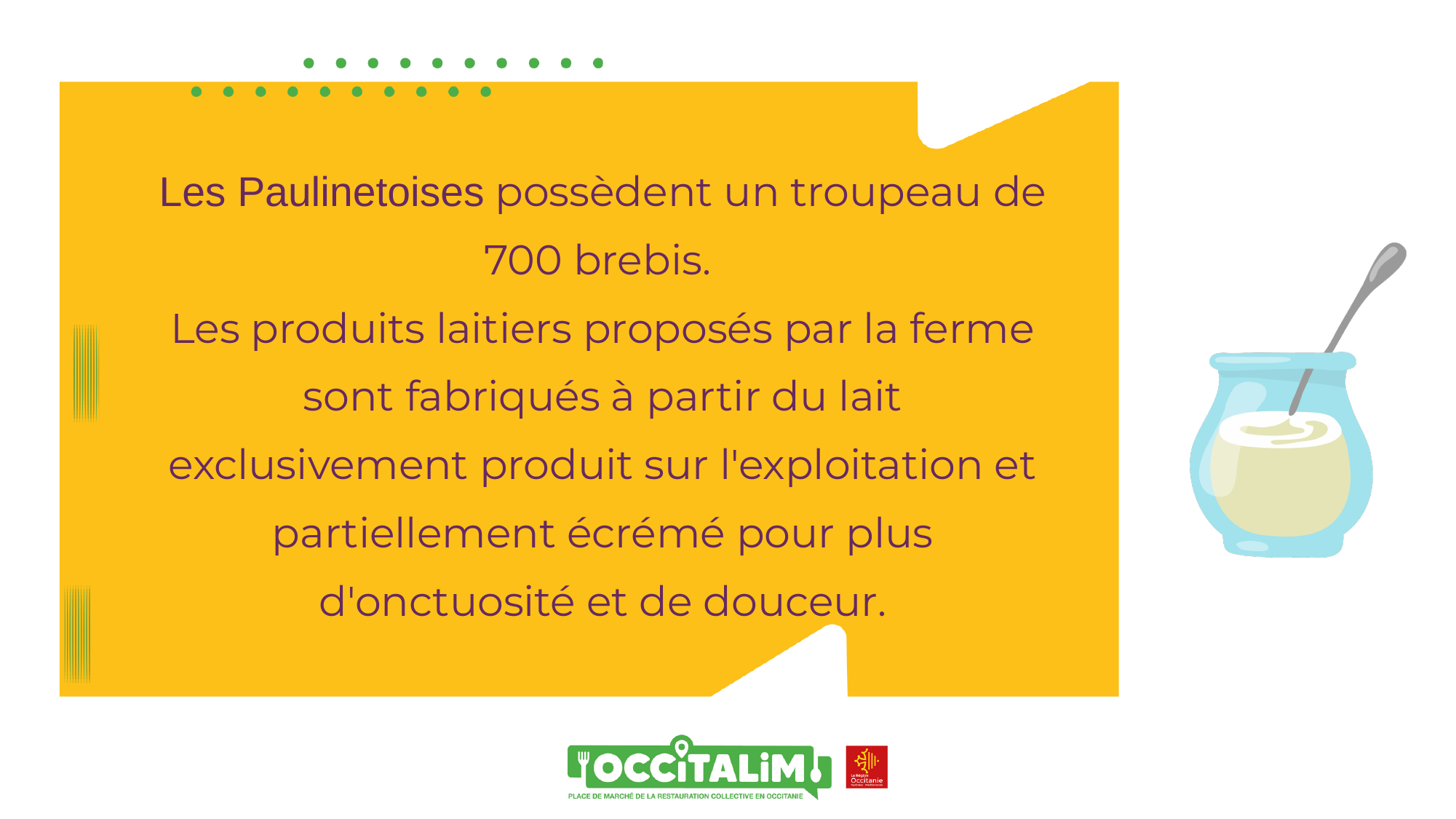

Les Paulinetoises possèdent un troupeau de 700 brebis.
Les produits laitiers proposés par la ferme sont fabriqués à partir du lait exclusivement produit sur l'exploitation et partiellement écrémé pour plus d'onctuosité et de douceur.